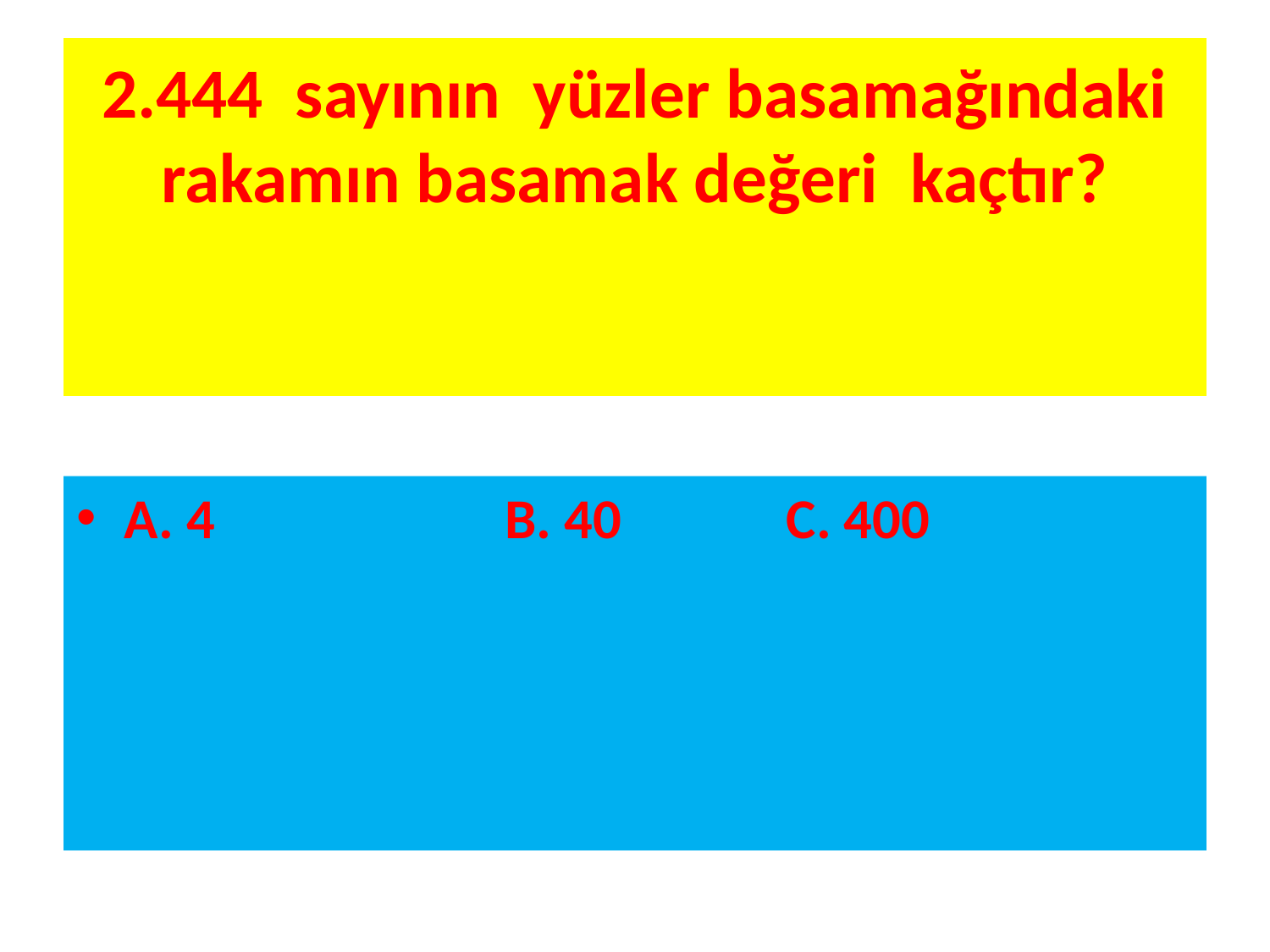

# 2.444  sayının  yüzler basamağındaki rakamın basamak değeri  kaçtır?
A. 4			B. 40             C. 400